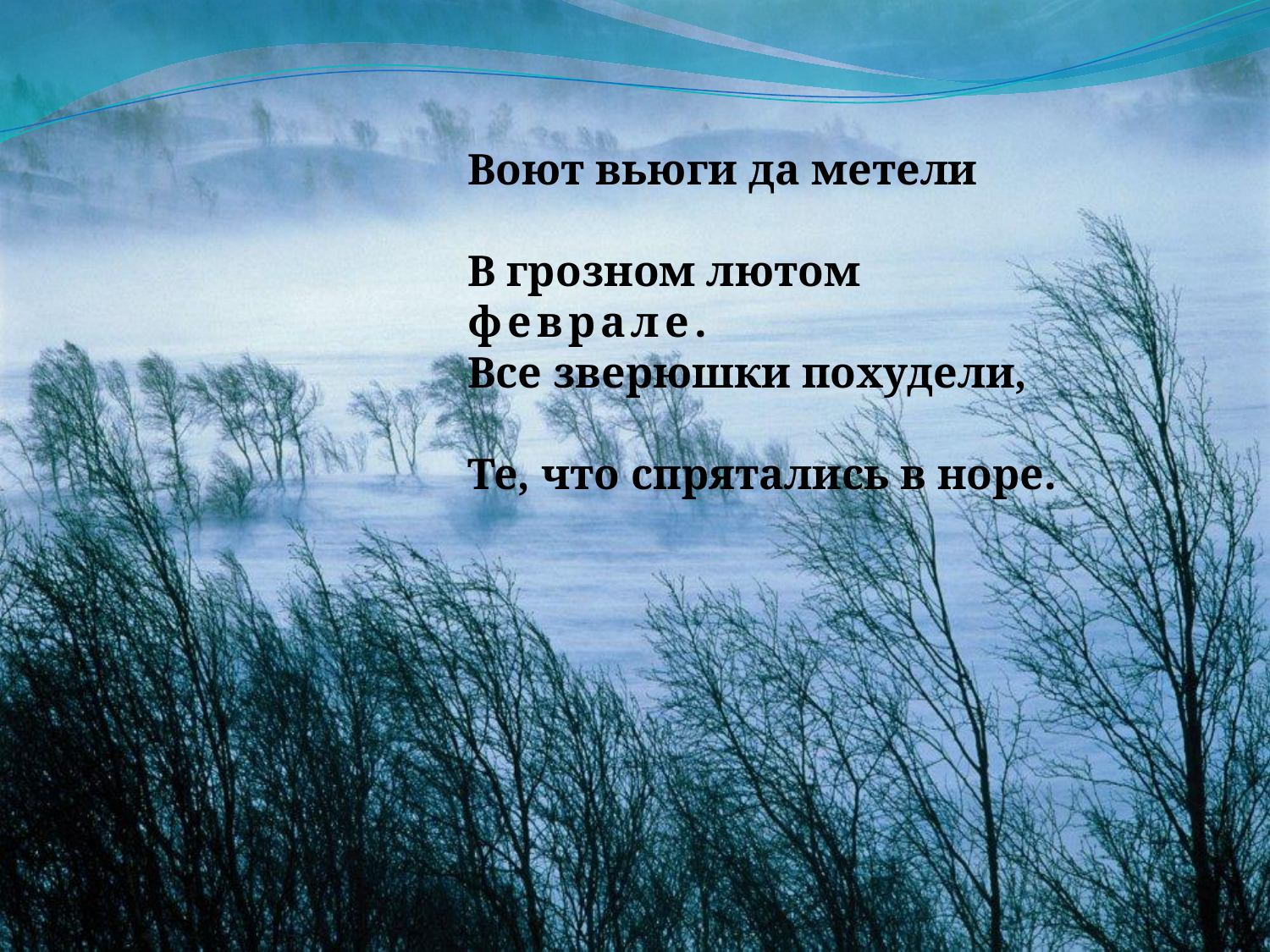

Воют вьюги да метели
В грозном лютом феврале.
Все зверюшки похудели,
Те, что спрятались в норе.